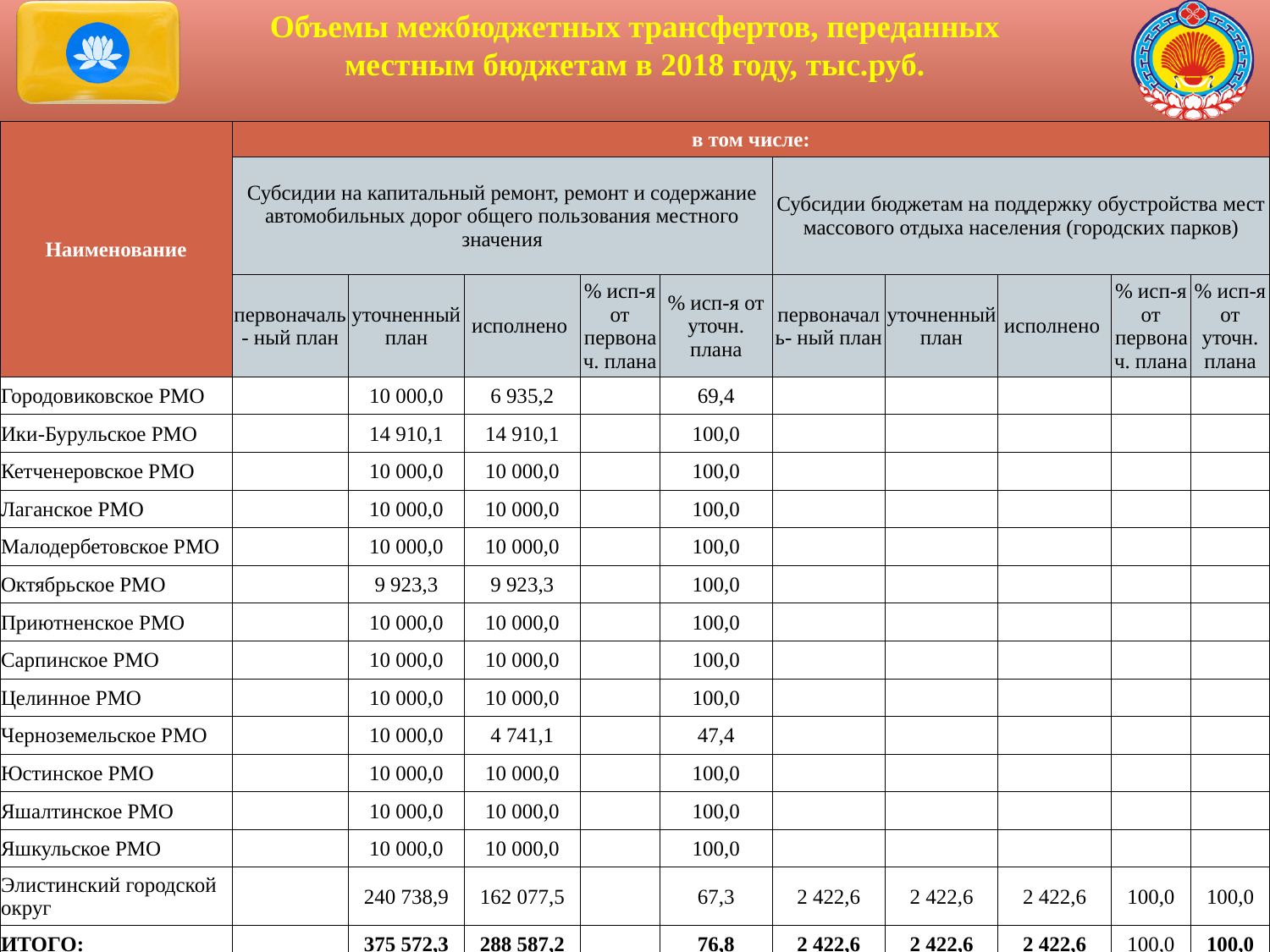

Объемы межбюджетных трансфертов, переданных местным бюджетам в 2018 году, тыс.руб.

| Наименование | в том числе: |  |  |  |  |  |  |  |  |  |
| --- | --- | --- | --- | --- | --- | --- | --- | --- | --- | --- |
|  | Субсидии на капитальный ремонт, ремонт и содержание автомобильных дорог общего пользования местного значения |  |  |  |  | Субсидии бюджетам на поддержку обустройства мест массового отдыха населения (городских парков) |  |  |  |  |
|  | первоначаль- ный план | уточненный план | исполнено | % исп-я от первонач. плана | % исп-я от уточн. плана | первоначаль- ный план | уточненный план | исполнено | % исп-я от первонач. плана | % исп-я от уточн. плана |
| Городовиковское РМО |  | 10 000,0 | 6 935,2 |  | 69,4 |  |  |  |  |  |
| Ики-Бурульское РМО |  | 14 910,1 | 14 910,1 |  | 100,0 |  |  |  |  |  |
| Кетченеровское РМО |  | 10 000,0 | 10 000,0 |  | 100,0 |  |  |  |  |  |
| Лаганское РМО |  | 10 000,0 | 10 000,0 |  | 100,0 |  |  |  |  |  |
| Малодербетовское РМО |  | 10 000,0 | 10 000,0 |  | 100,0 |  |  |  |  |  |
| Октябрьское РМО |  | 9 923,3 | 9 923,3 |  | 100,0 |  |  |  |  |  |
| Приютненское РМО |  | 10 000,0 | 10 000,0 |  | 100,0 |  |  |  |  |  |
| Сарпинское РМО |  | 10 000,0 | 10 000,0 |  | 100,0 |  |  |  |  |  |
| Целинное РМО |  | 10 000,0 | 10 000,0 |  | 100,0 |  |  |  |  |  |
| Черноземельское РМО |  | 10 000,0 | 4 741,1 |  | 47,4 |  |  |  |  |  |
| Юстинское РМО |  | 10 000,0 | 10 000,0 |  | 100,0 |  |  |  |  |  |
| Яшалтинское РМО |  | 10 000,0 | 10 000,0 |  | 100,0 |  |  |  |  |  |
| Яшкульское РМО |  | 10 000,0 | 10 000,0 |  | 100,0 |  |  |  |  |  |
| Элистинский городской округ |  | 240 738,9 | 162 077,5 |  | 67,3 | 2 422,6 | 2 422,6 | 2 422,6 | 100,0 | 100,0 |
| ИТОГО: |  | 375 572,3 | 288 587,2 |  | 76,8 | 2 422,6 | 2 422,6 | 2 422,6 | 100,0 | 100,0 |